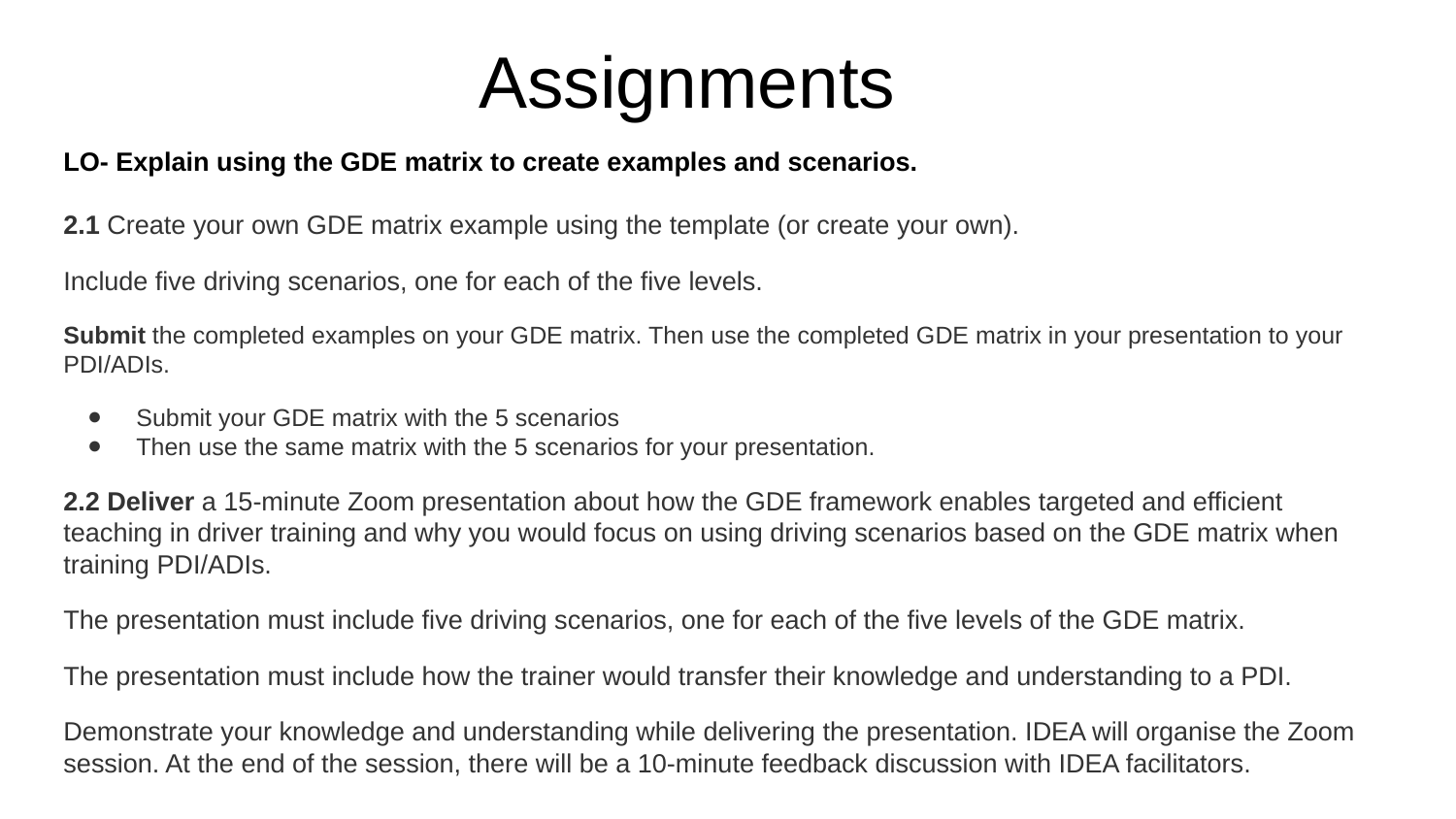

# Assignments
LO- Explain using the GDE matrix to create examples and scenarios.

2.1 Create your own GDE matrix example using the template (or create your own).
Include five driving scenarios, one for each of the five levels.
Submit the completed examples on your GDE matrix. Then use the completed GDE matrix in your presentation to your PDI/ADIs.
Submit your GDE matrix with the 5 scenarios
Then use the same matrix with the 5 scenarios for your presentation.
2.2 Deliver a 15-minute Zoom presentation about how the GDE framework enables targeted and efficient teaching in driver training and why you would focus on using driving scenarios based on the GDE matrix when training PDI/ADIs.
The presentation must include five driving scenarios, one for each of the five levels of the GDE matrix.
The presentation must include how the trainer would transfer their knowledge and understanding to a PDI.
Demonstrate your knowledge and understanding while delivering the presentation. IDEA will organise the Zoom session. At the end of the session, there will be a 10-minute feedback discussion with IDEA facilitators.